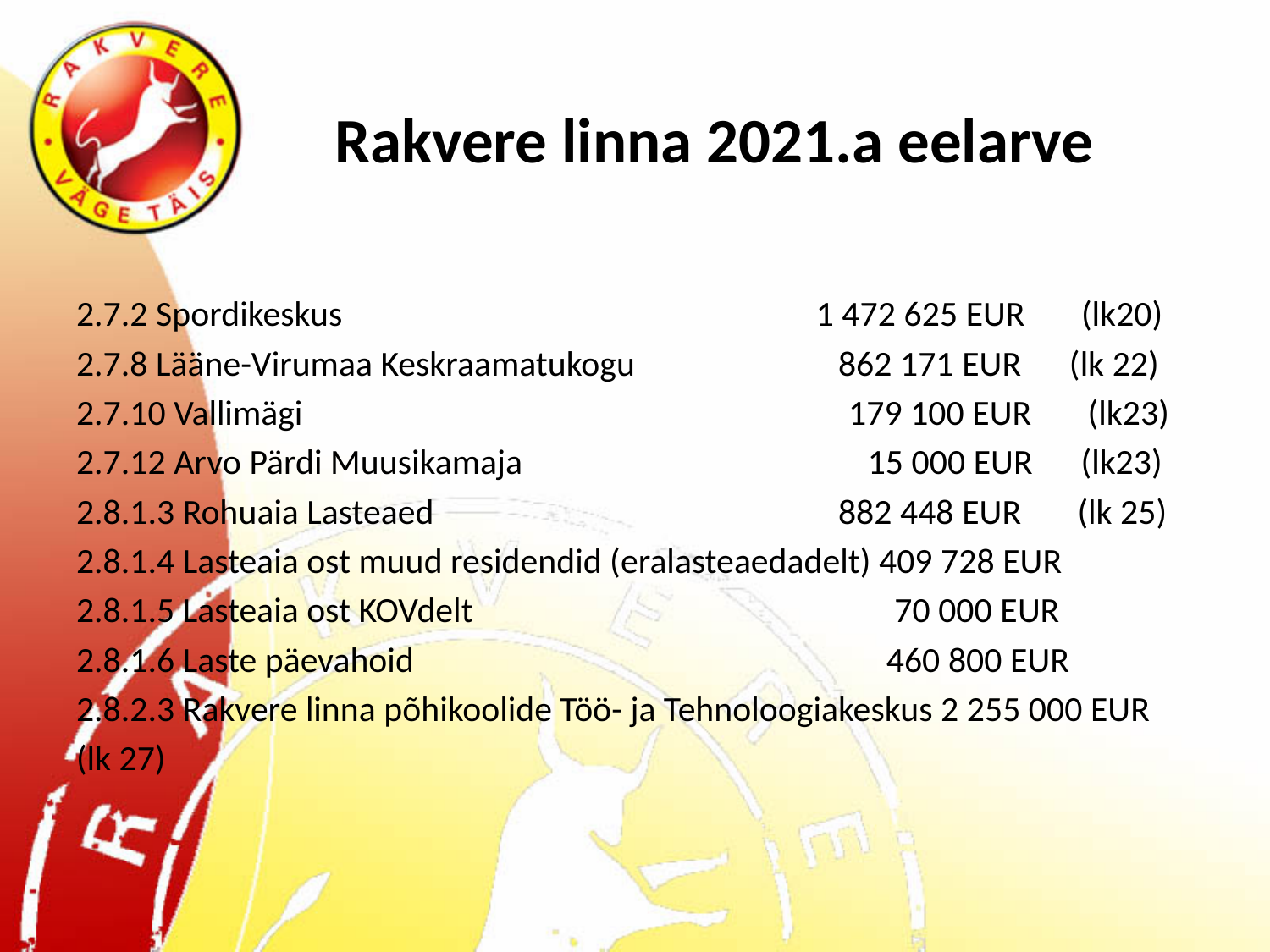

# Rakvere linna 2021.a eelarve

2.7.2 Spordikeskus                                                           1 472 625 EUR       (lk20)
2.7.8 Lääne-Virumaa Keskraamatukogu		862 171 EUR      (lk 22)
2.7.10 Vallimägi                                                                    179 100 EUR       (lk23)
2.7.12 Arvo Pärdi Muusikamaja                                           15 000 EUR      (lk23)
2.8.1.3 Rohuaia Lasteaed				882 448 EUR       (lk 25)
2.8.1.4 Lasteaia ost muud residendid (eralasteaedadelt) 409 728 EUR
2.8.1.5 Lasteaia ost KOVdelt			       70 000 EUR
2.8.1.6 Laste päevahoid				      460 800 EUR
2.8.2.3 Rakvere linna põhikoolide Töö- ja Tehnoloogiakeskus 2 255 000 EUR
(lk 27)